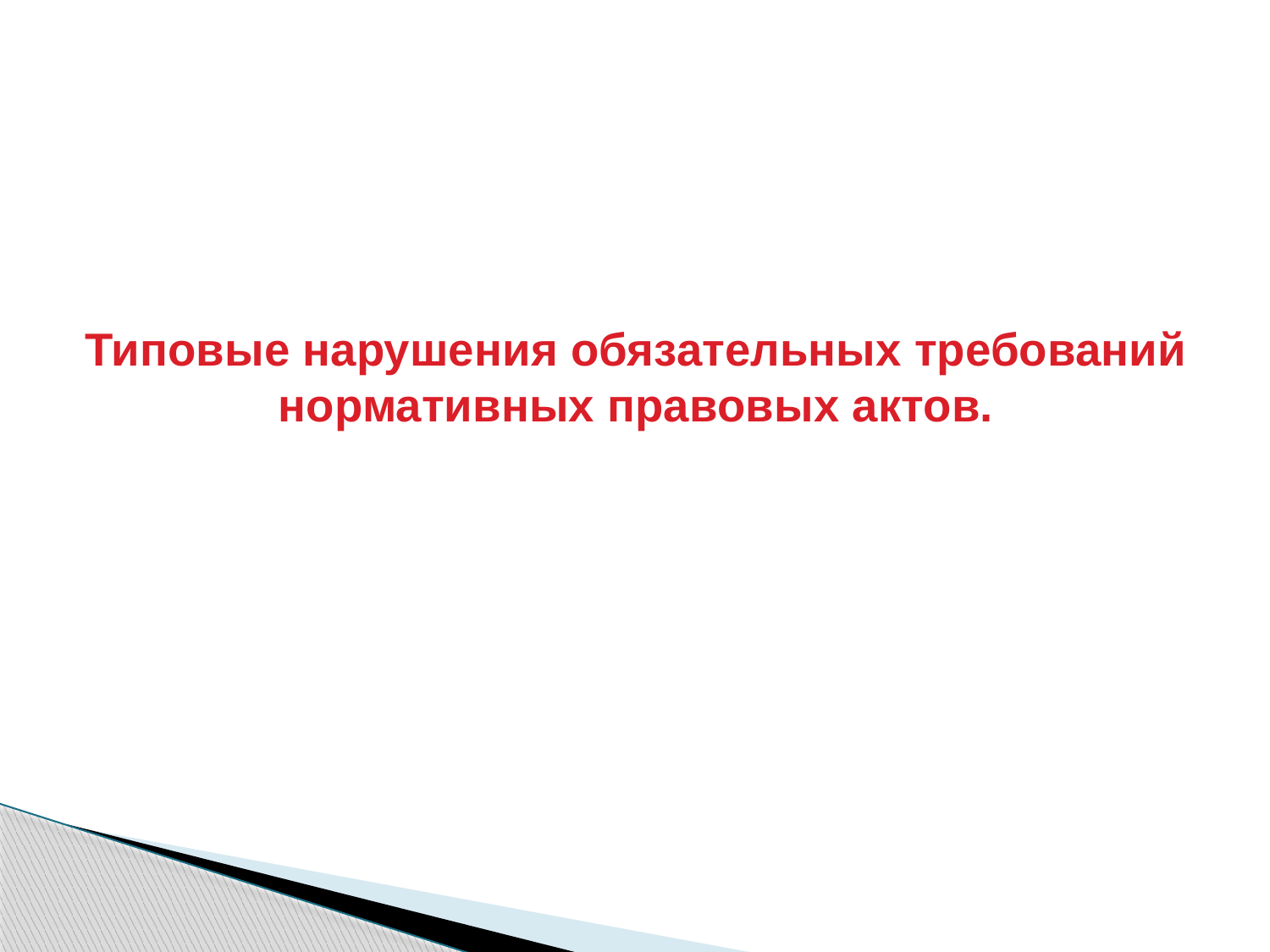

# Типовые нарушения обязательных требований нормативных правовых актов.